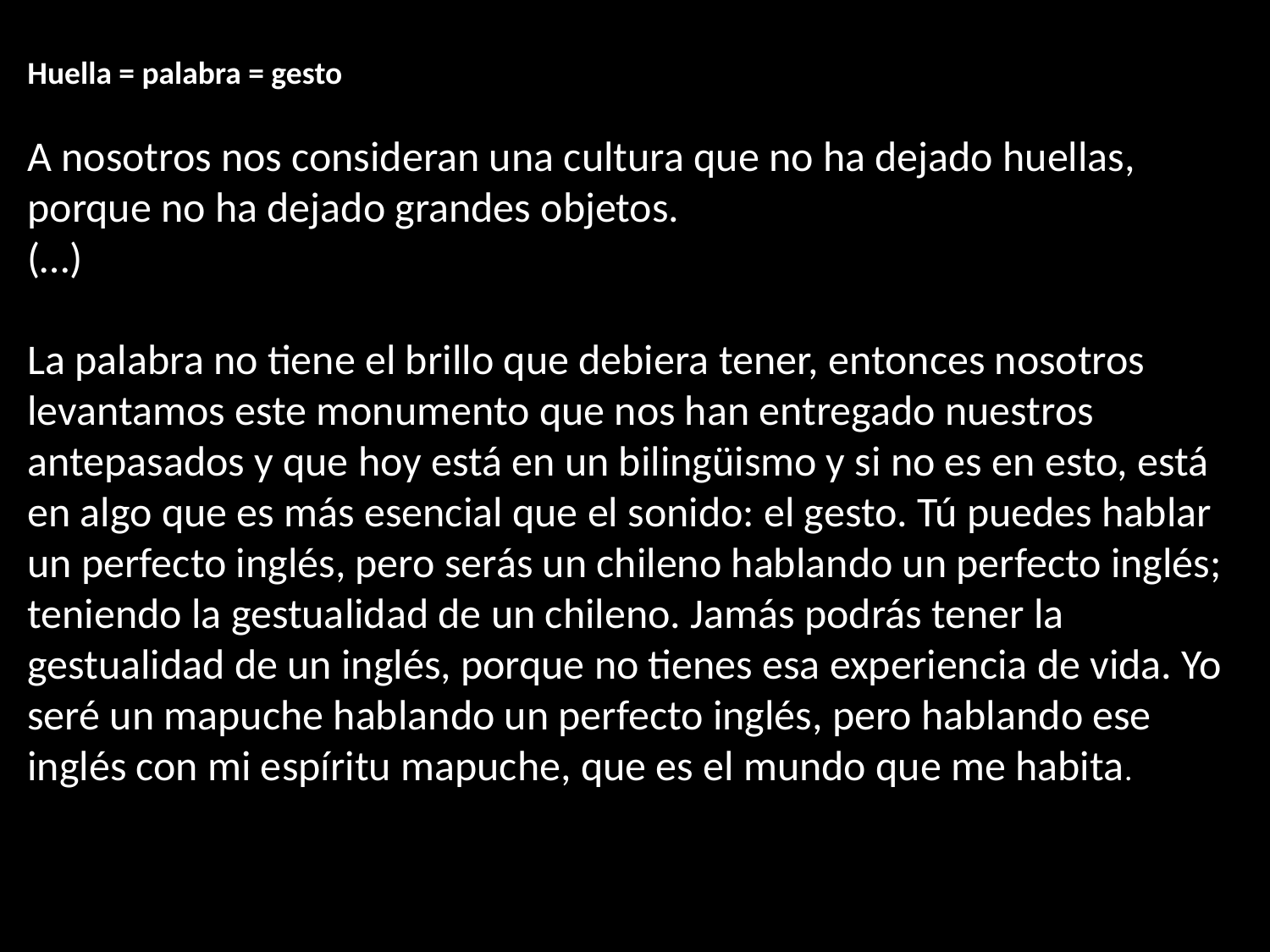

Huella = palabra = gesto

A nosotros nos consideran una cultura que no ha dejado huellas, porque no ha dejado grandes objetos.
(…)

La palabra no tiene el brillo que debiera tener, entonces nosotros levantamos este monumento que nos han entregado nuestros antepasados y que hoy está en un bilingüismo y si no es en esto, está en algo que es más esencial que el sonido: el gesto. Tú puedes hablar un perfecto inglés, pero serás un chileno hablando un perfecto inglés; teniendo la gestualidad de un chileno. Jamás podrás tener la gestualidad de un inglés, porque no tienes esa experiencia de vida. Yo seré un mapuche hablando un perfecto inglés, pero hablando ese inglés con mi espíritu mapuche, que es el mundo que me habita.